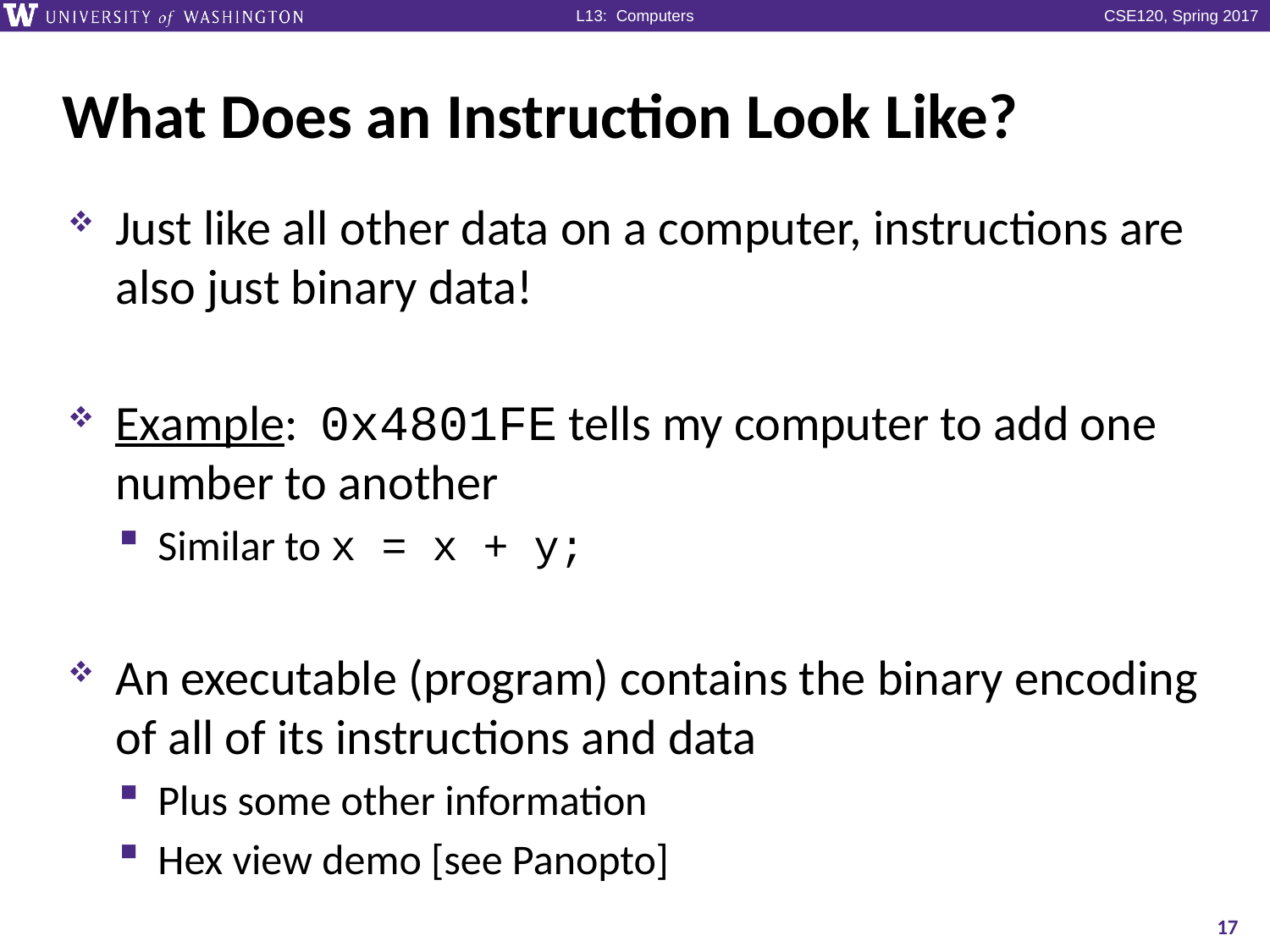

# What Does an Instruction Look Like?
Just like all other data on a computer, instructions are also just binary data!

Example:  0x4801FE tells my computer to add one number to another
Similar to x = x + y;

An executable (program) contains the binary encoding of all of its instructions and data
Plus some other information
Hex view demo [see Panopto]
17